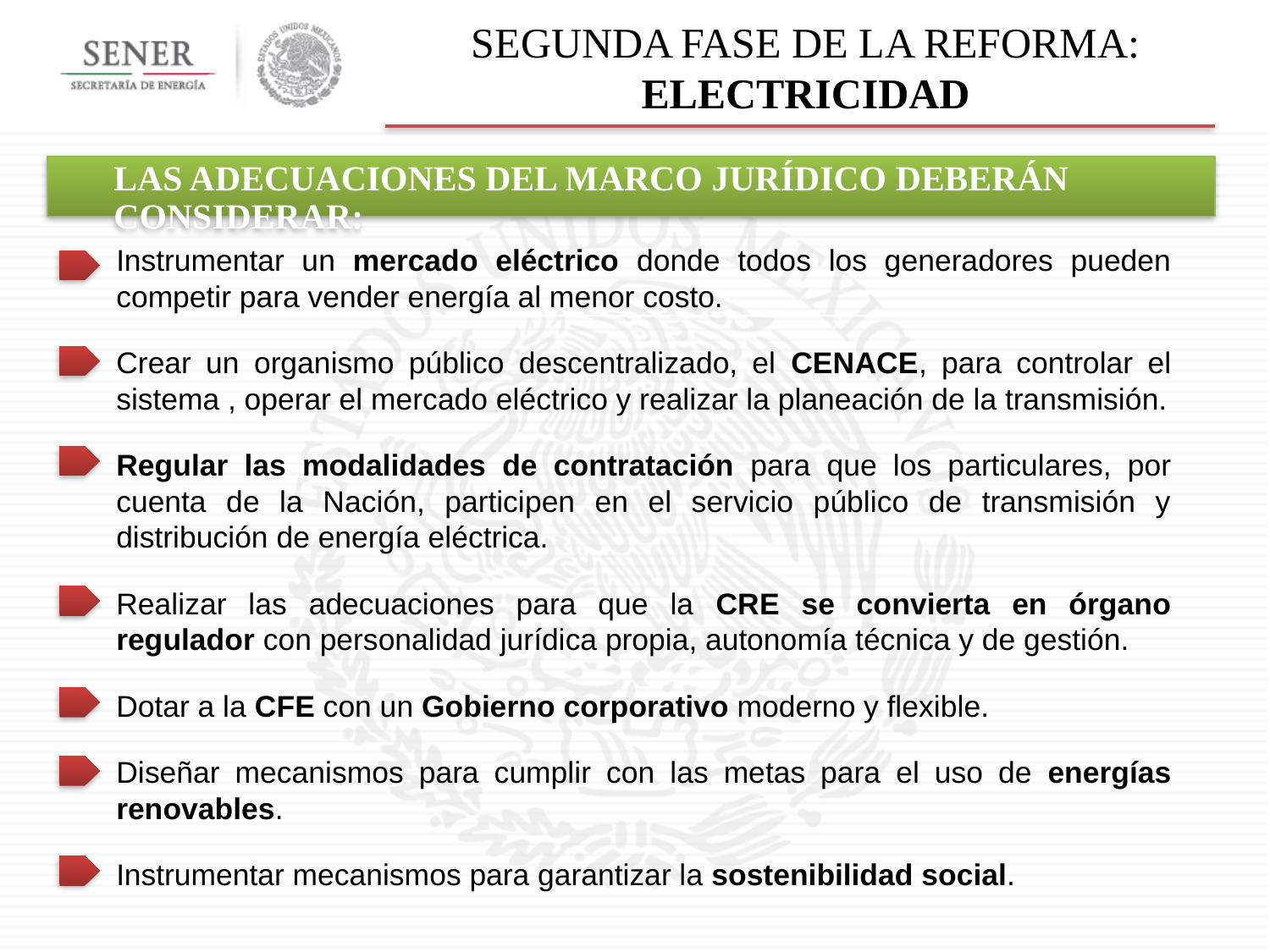

# Segunda fase de la Reforma: Electricidad

Las adecuaciones del marco jurídico deberán considerar:
Instrumentar un mercado eléctrico donde todos los generadores pueden competir para vender energía al menor costo.

Crear un organismo público descentralizado, el CENACE, para controlar el sistema , operar el mercado eléctrico y realizar la planeación de la transmisión.

Regular las modalidades de contratación para que los particulares, por cuenta de la Nación, participen en el servicio público de transmisión y distribución de energía eléctrica.

Realizar las adecuaciones para que la CRE se convierta en órgano regulador con personalidad jurídica propia, autonomía técnica y de gestión.

Dotar a la CFE con un Gobierno corporativo moderno y flexible.

Diseñar mecanismos para cumplir con las metas para el uso de energías renovables.

Instrumentar mecanismos para garantizar la sostenibilidad social.